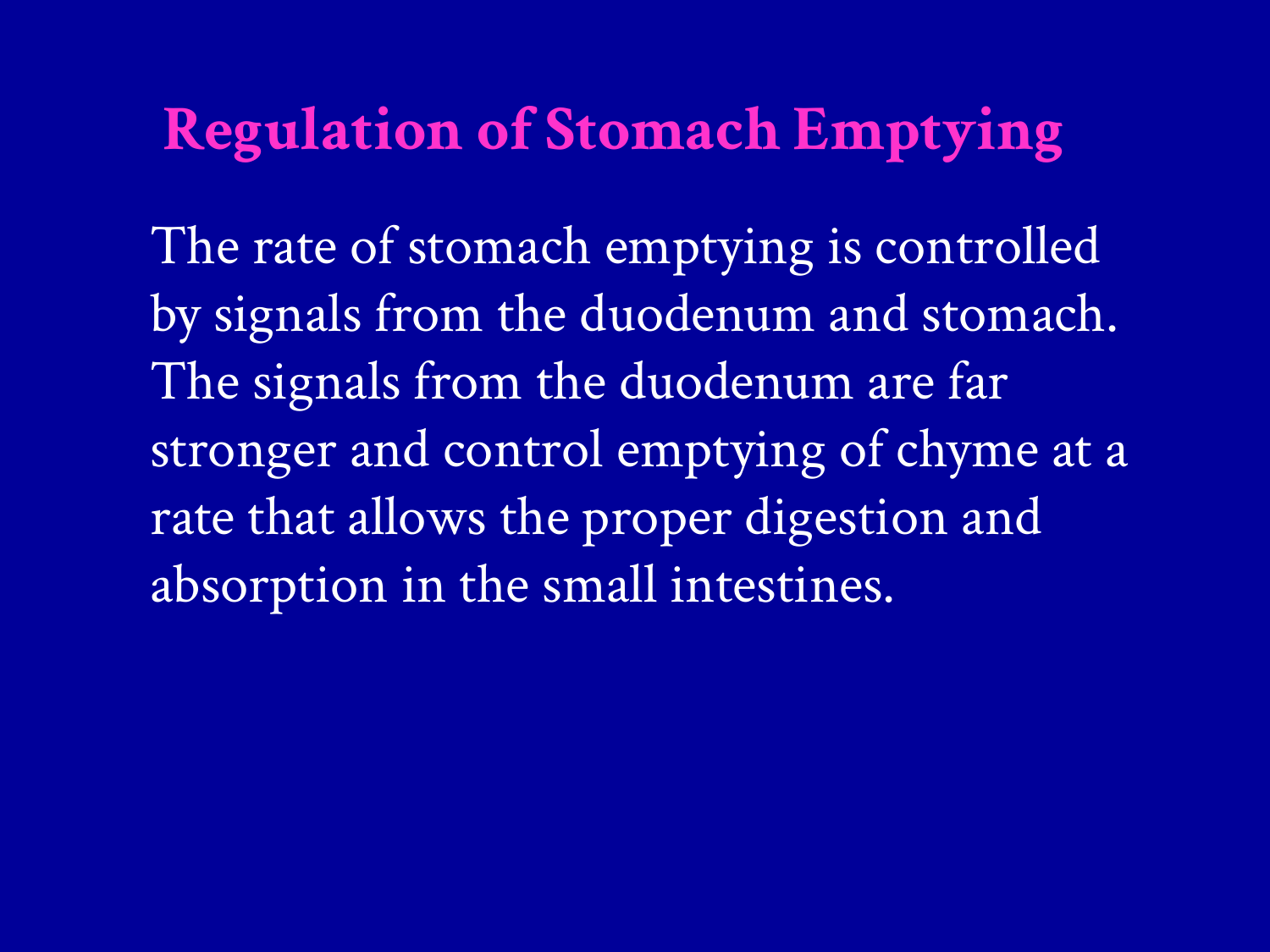

Regulation of Stomach Emptying
	The rate of stomach emptying is controlled by signals from the duodenum and stomach. The signals from the duodenum are far stronger and control emptying of chyme at a rate that allows the proper digestion and absorption in the small intestines.